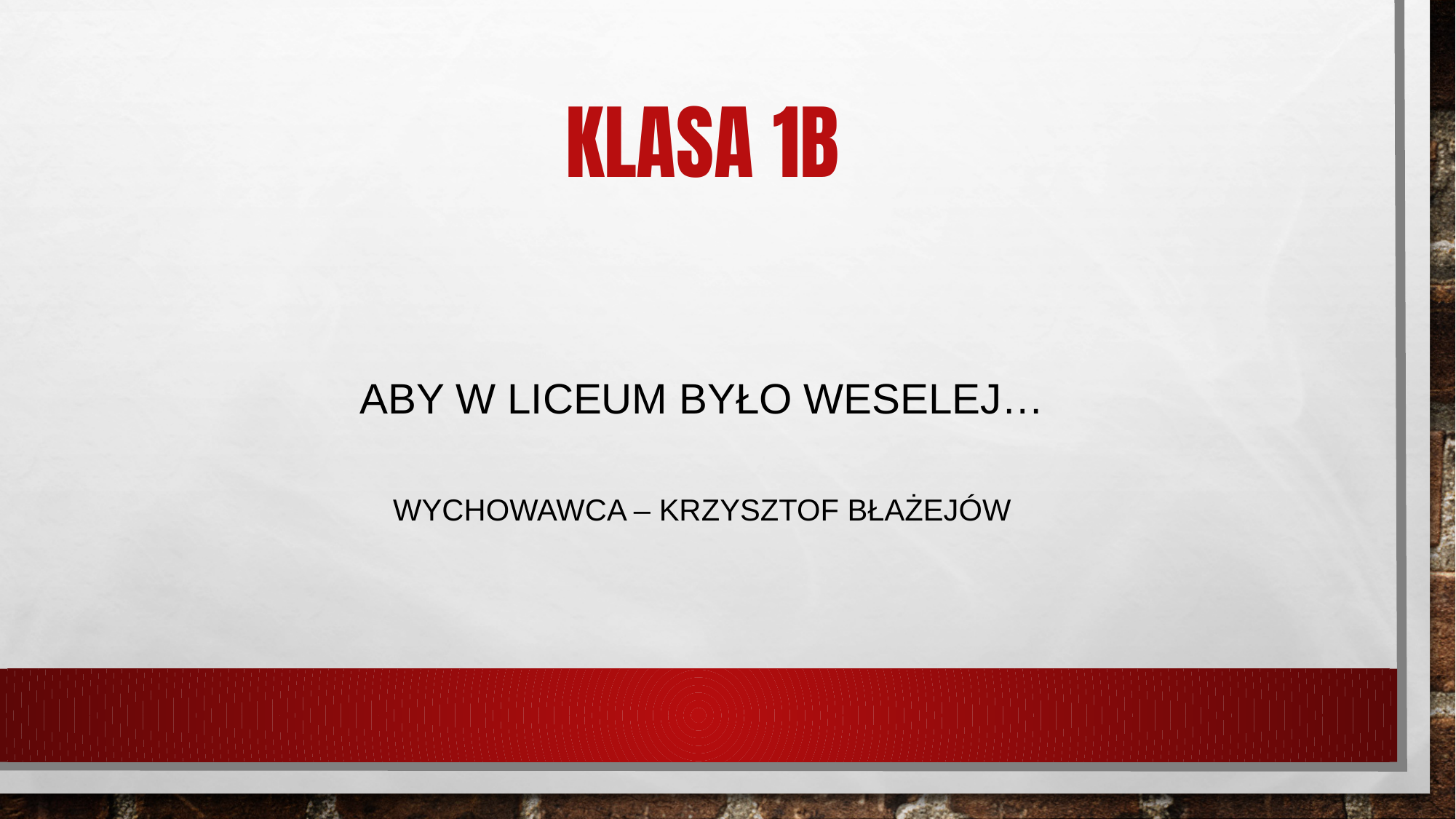

# Klasa 1b
Aby w liceum było weselej…

wychowawca – Krzysztof Błażejów